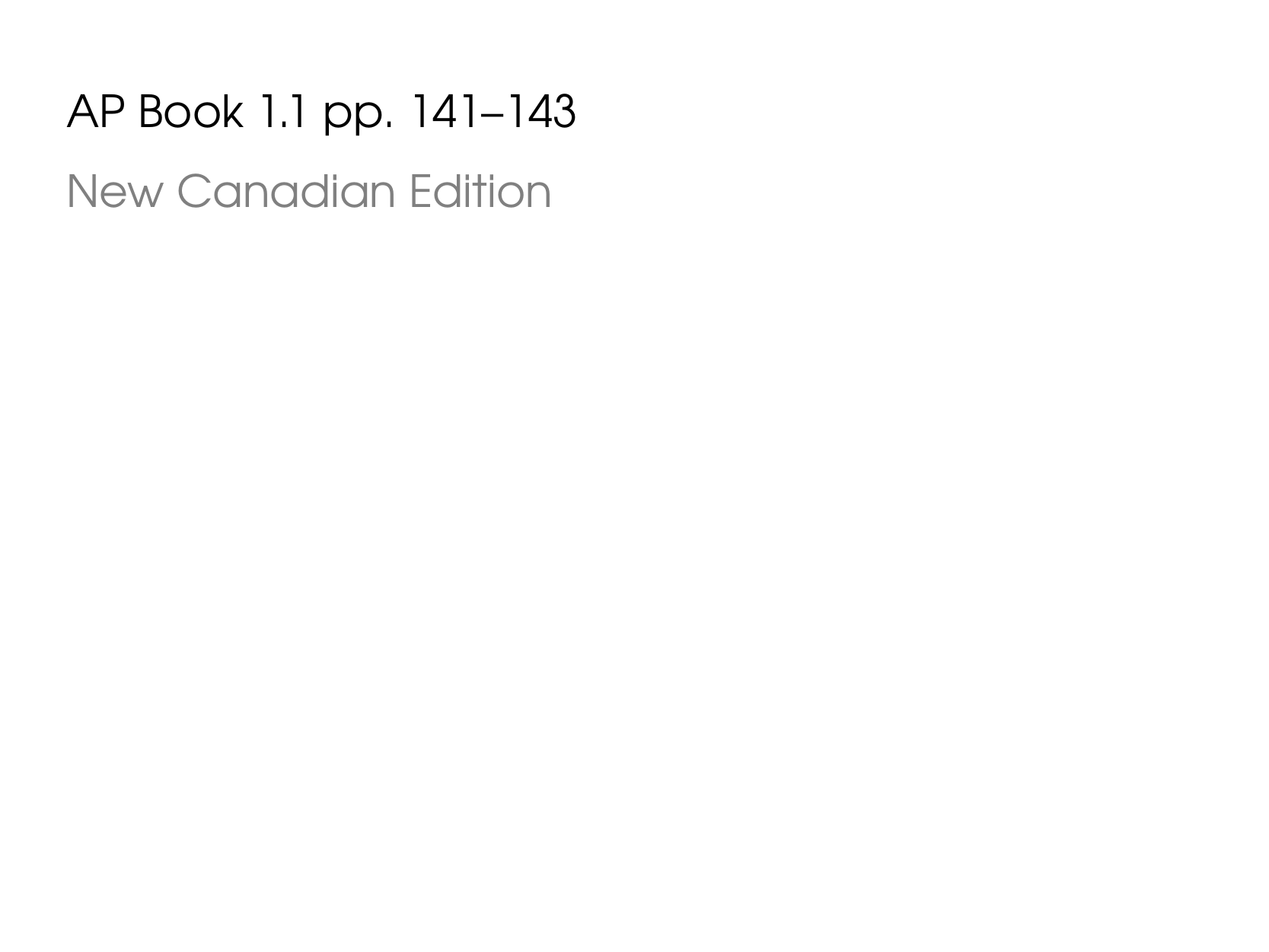

AP Book 1.1 pp. 141–143
New Canadian Edition